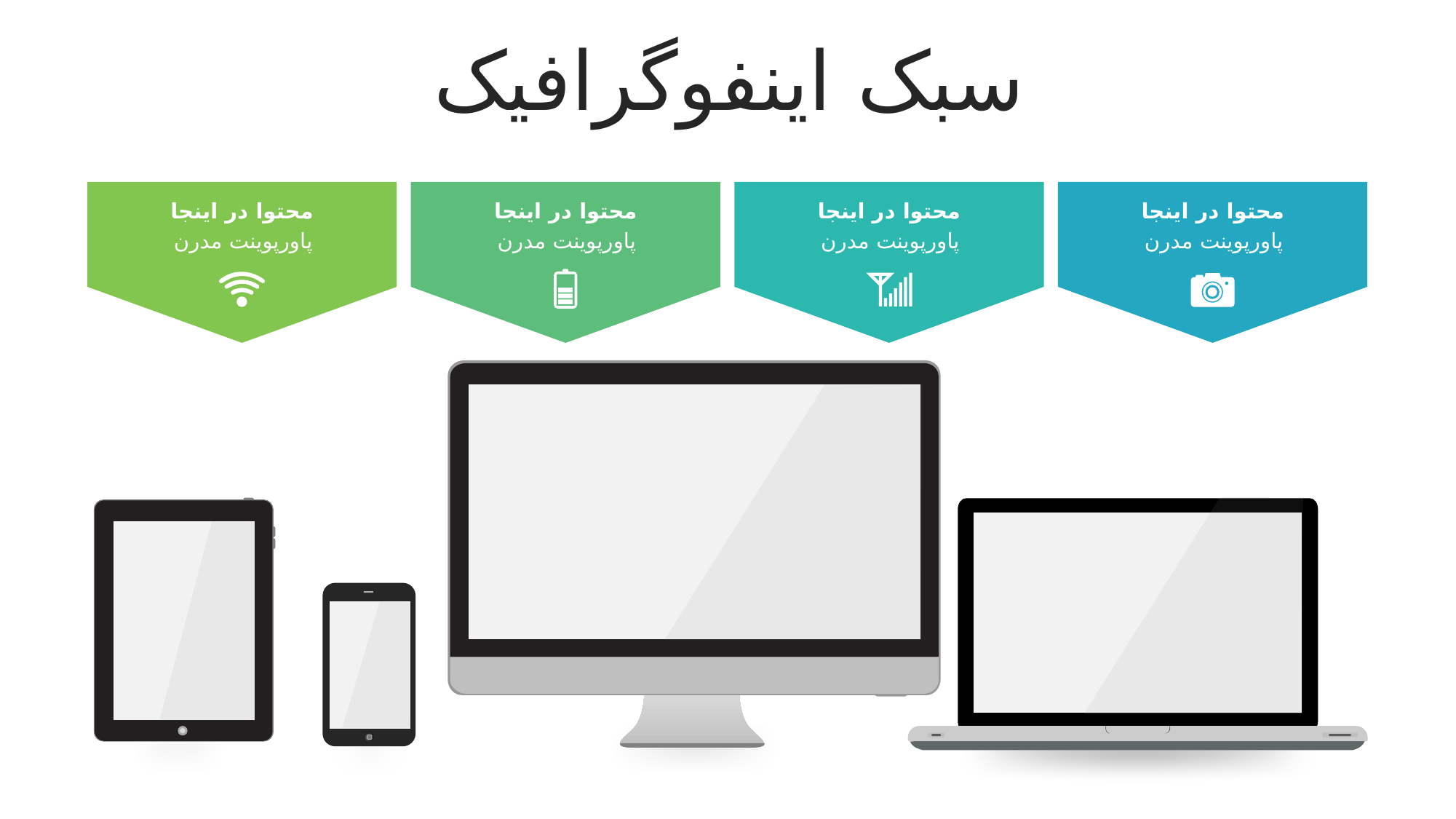

سبک اینفوگرافیک

محتوا در اینجا
پاورپوینت مدرن
محتوا در اینجا
پاورپوینت مدرن
محتوا در اینجا
پاورپوینت مدرن
محتوا در اینجا
پاورپوینت مدرن